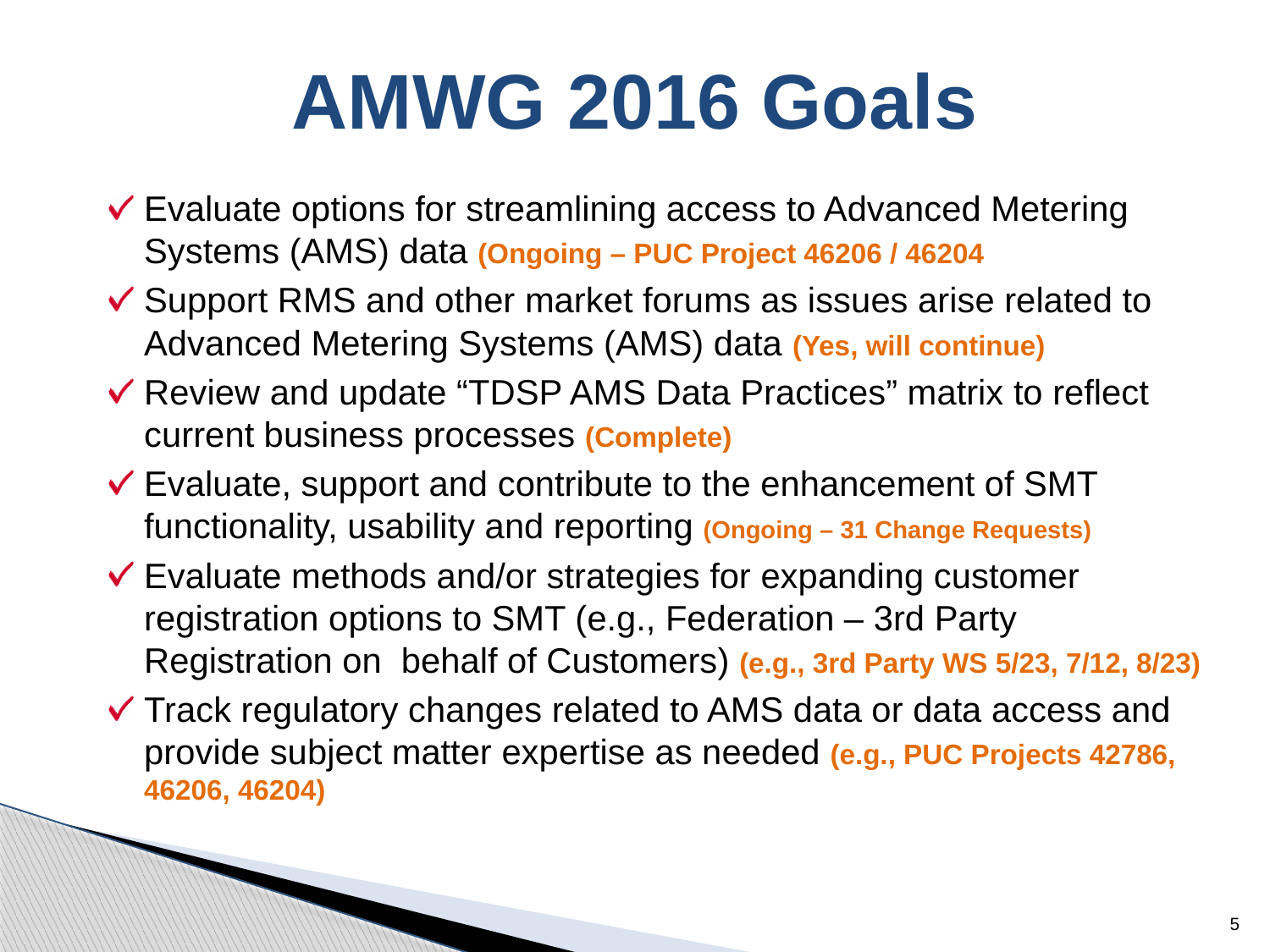

# AMWG 2016 Goals
Evaluate options for streamlining access to Advanced Metering Systems (AMS) data (Ongoing – PUC Project 46206 / 46204
Support RMS and other market forums as issues arise related to Advanced Metering Systems (AMS) data (Yes, will continue)
Review and update “TDSP AMS Data Practices” matrix to reflect current business processes (Complete)
Evaluate, support and contribute to the enhancement of SMT functionality, usability and reporting (Ongoing – 31 Change Requests)
Evaluate methods and/or strategies for expanding customer registration options to SMT (e.g., Federation – 3rd Party Registration on  behalf of Customers) (e.g., 3rd Party WS 5/23, 7/12, 8/23)
Track regulatory changes related to AMS data or data access and provide subject matter expertise as needed (e.g., PUC Projects 42786, 46206, 46204)

5